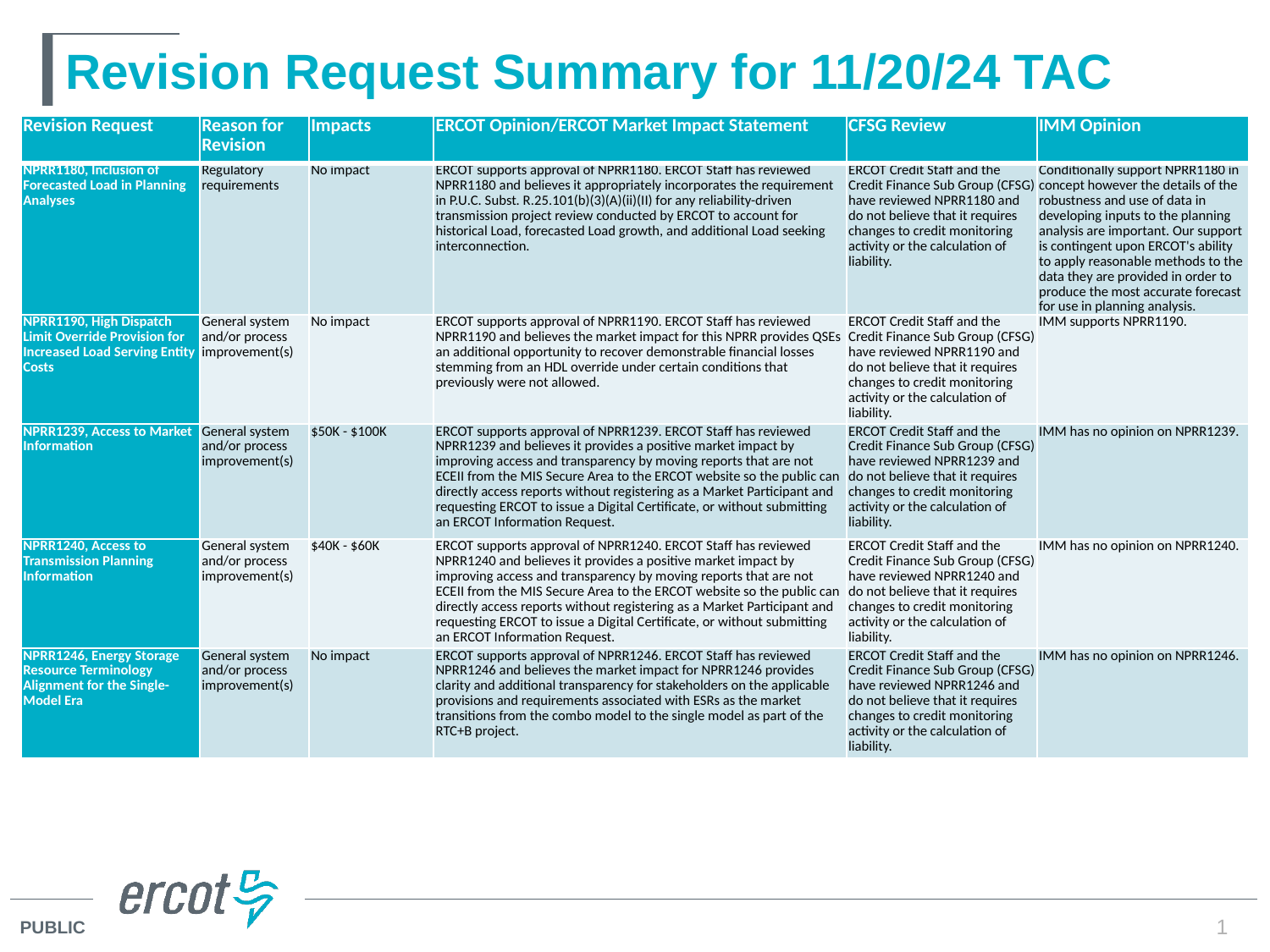

# Revision Request Summary for 11/20/24 TAC
| Revision Request | Reason for Revision | Impacts | ERCOT Opinion/ERCOT Market Impact Statement | CFSG Review | IMM Opinion |
| --- | --- | --- | --- | --- | --- |
| NPRR1180, Inclusion of Forecasted Load in Planning Analyses | Regulatory requirements | No impact | ERCOT supports approval of NPRR1180. ERCOT Staff has reviewed NPRR1180 and believes it appropriately incorporates the requirement in P.U.C. Subst. R.25.101(b)(3)(A)(ii)(II) for any reliability-driven transmission project review conducted by ERCOT to account for historical Load, forecasted Load growth, and additional Load seeking interconnection. | ERCOT Credit Staff and the Credit Finance Sub Group (CFSG) have reviewed NPRR1180 and do not believe that it requires changes to credit monitoring activity or the calculation of liability. | Conditionally support NPRR1180 in concept however the details of the robustness and use of data in developing inputs to the planning analysis are important. Our support is contingent upon ERCOT's ability to apply reasonable methods to the data they are provided in order to produce the most accurate forecast for use in planning analysis. |
| NPRR1190, High Dispatch Limit Override Provision for Increased Load Serving Entity Costs | General system and/or process improvement(s) | No impact | ERCOT supports approval of NPRR1190. ERCOT Staff has reviewed NPRR1190 and believes the market impact for this NPRR provides QSEs an additional opportunity to recover demonstrable financial losses stemming from an HDL override under certain conditions that previously were not allowed. | ERCOT Credit Staff and the Credit Finance Sub Group (CFSG) have reviewed NPRR1190 and do not believe that it requires changes to credit monitoring activity or the calculation of liability. | IMM supports NPRR1190. |
| NPRR1239, Access to Market Information | General system and/or process improvement(s) | $50K - $100K | ERCOT supports approval of NPRR1239. ERCOT Staff has reviewed NPRR1239 and believes it provides a positive market impact by improving access and transparency by moving reports that are not ECEII from the MIS Secure Area to the ERCOT website so the public can directly access reports without registering as a Market Participant and requesting ERCOT to issue a Digital Certificate, or without submitting an ERCOT Information Request. | ERCOT Credit Staff and the Credit Finance Sub Group (CFSG) have reviewed NPRR1239 and do not believe that it requires changes to credit monitoring activity or the calculation of liability. | IMM has no opinion on NPRR1239. |
| NPRR1240, Access to Transmission Planning Information | General system and/or process improvement(s) | $40K - $60K | ERCOT supports approval of NPRR1240. ERCOT Staff has reviewed NPRR1240 and believes it provides a positive market impact by improving access and transparency by moving reports that are not ECEII from the MIS Secure Area to the ERCOT website so the public can directly access reports without registering as a Market Participant and requesting ERCOT to issue a Digital Certificate, or without submitting an ERCOT Information Request. | ERCOT Credit Staff and the Credit Finance Sub Group (CFSG) have reviewed NPRR1240 and do not believe that it requires changes to credit monitoring activity or the calculation of liability. | IMM has no opinion on NPRR1240. |
| NPRR1246, Energy Storage Resource Terminology Alignment for the Single-Model Era | General system and/or process improvement(s) | No impact | ERCOT supports approval of NPRR1246. ERCOT Staff has reviewed NPRR1246 and believes the market impact for NPRR1246 provides clarity and additional transparency for stakeholders on the applicable provisions and requirements associated with ESRs as the market transitions from the combo model to the single model as part of the RTC+B project. | ERCOT Credit Staff and the Credit Finance Sub Group (CFSG) have reviewed NPRR1246 and do not believe that it requires changes to credit monitoring activity or the calculation of liability. | IMM has no opinion on NPRR1246. |
1